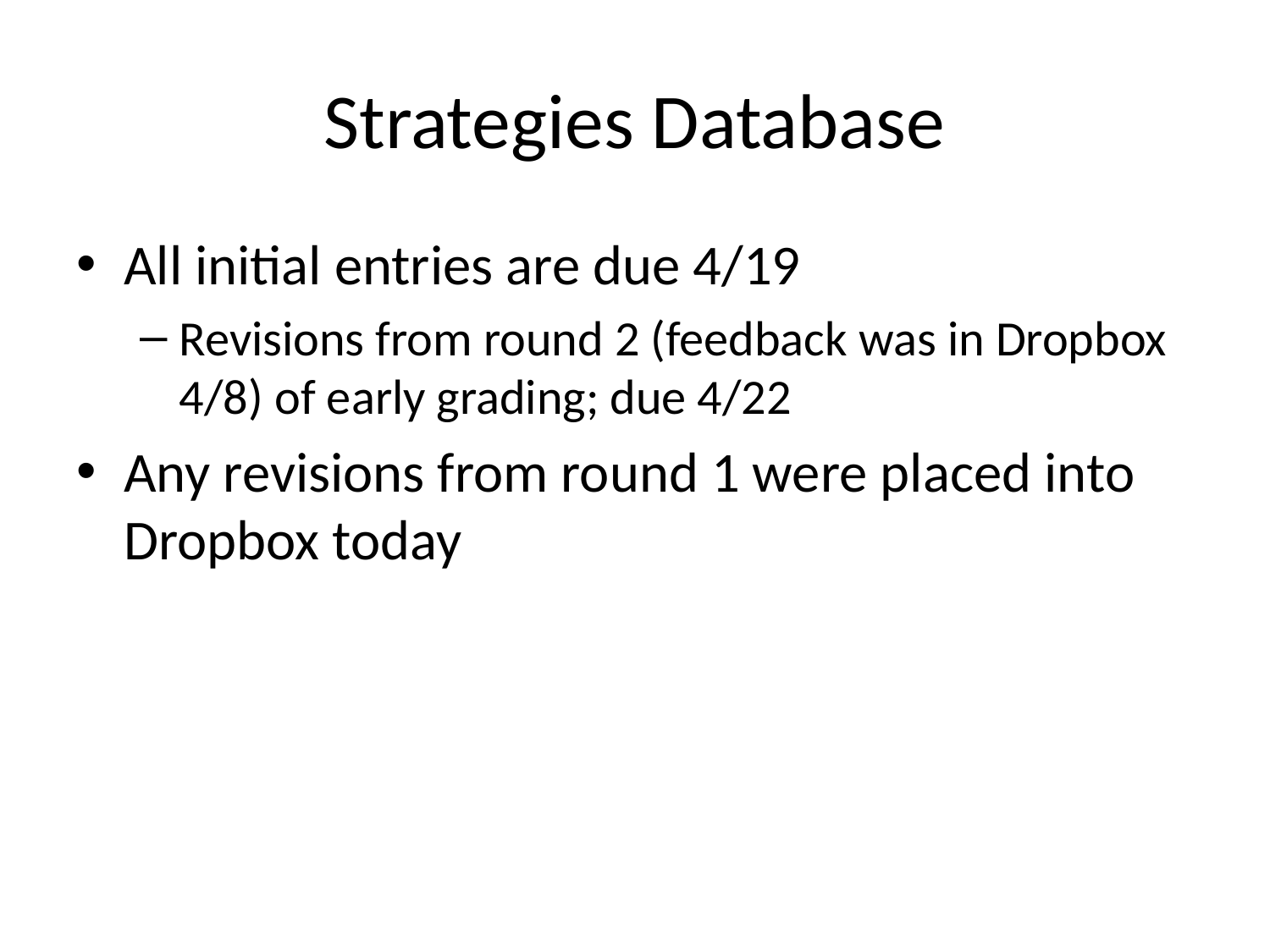

# Strategies Database
All initial entries are due 4/19
Revisions from round 2 (feedback was in Dropbox 4/8) of early grading; due 4/22
Any revisions from round 1 were placed into Dropbox today